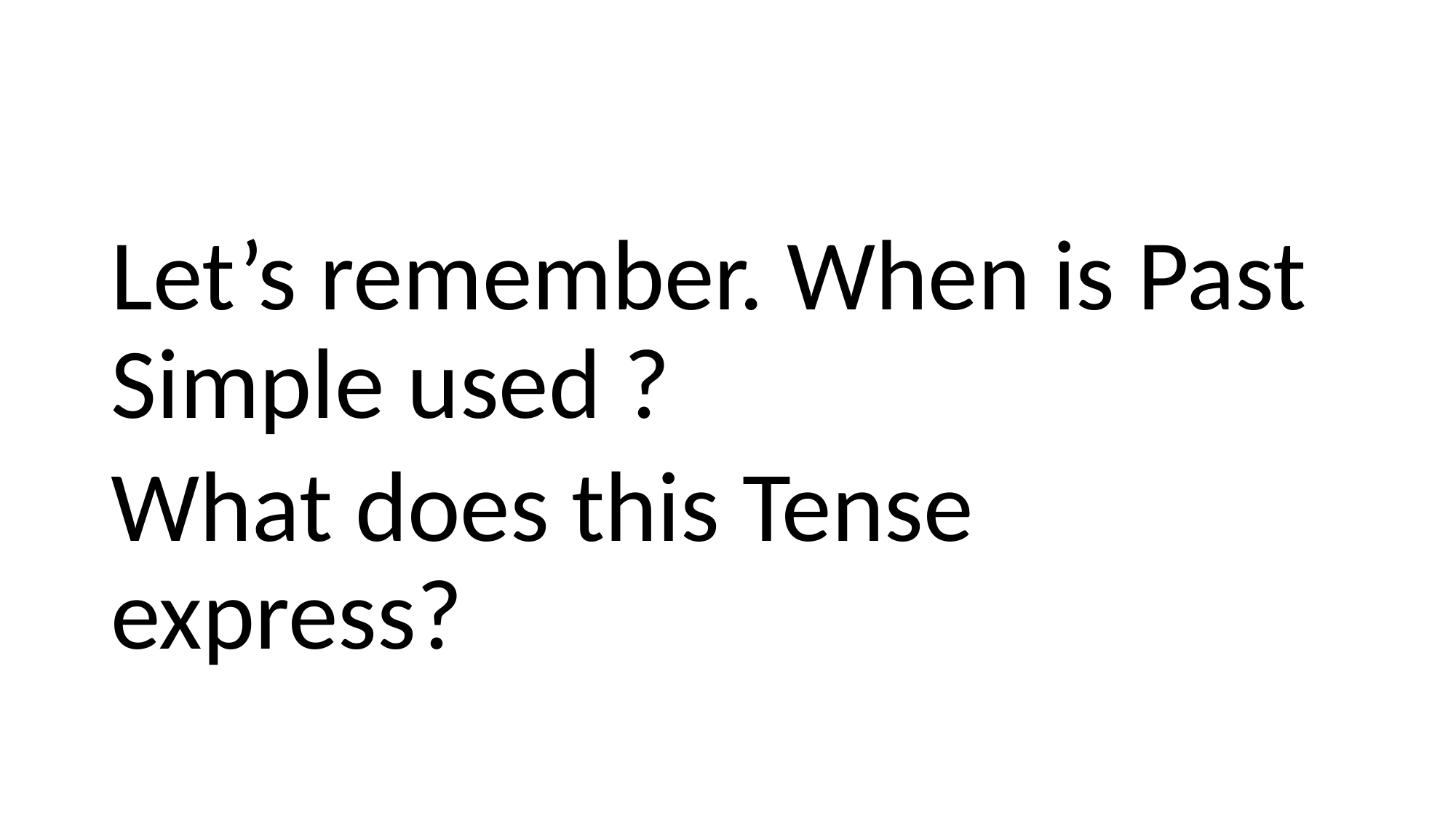

#
Let’s remember. When is Past Simple used ?
What does this Tense express?